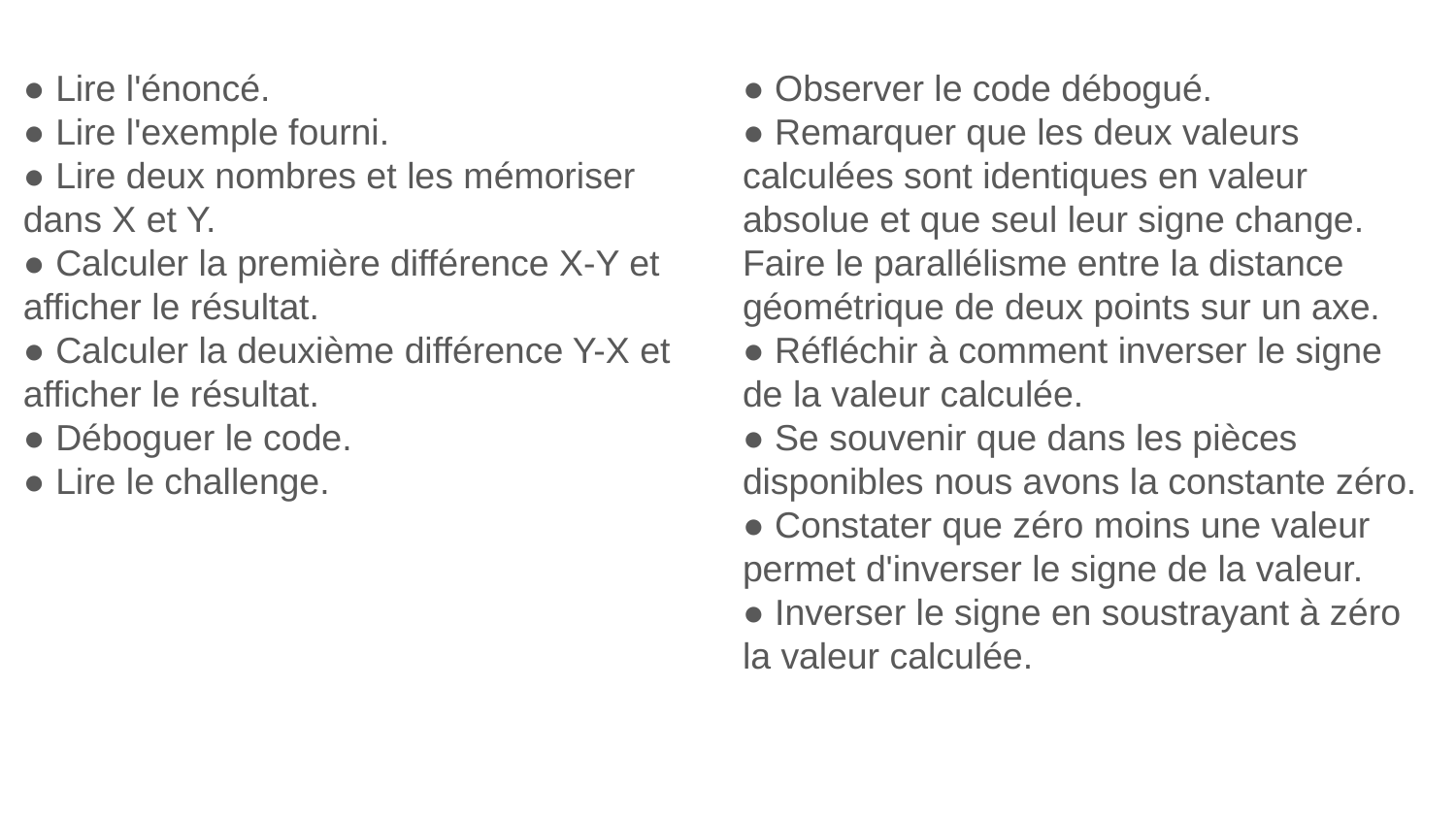

● Lire l'énoncé.
● Lire l'exemple fourni.
● Lire deux nombres et les mémoriser dans X et Y.
● Calculer la première différence X-Y et afficher le résultat.
● Calculer la deuxième différence Y-X et afficher le résultat.
● Déboguer le code.
● Lire le challenge.

● Observer le code débogué.
● Remarquer que les deux valeurs calculées sont identiques en valeur absolue et que seul leur signe change. Faire le parallélisme entre la distance géométrique de deux points sur un axe.
● Réfléchir à comment inverser le signe de la valeur calculée.
● Se souvenir que dans les pièces disponibles nous avons la constante zéro.
● Constater que zéro moins une valeur permet d'inverser le signe de la valeur.
● Inverser le signe en soustrayant à zéro la valeur calculée.